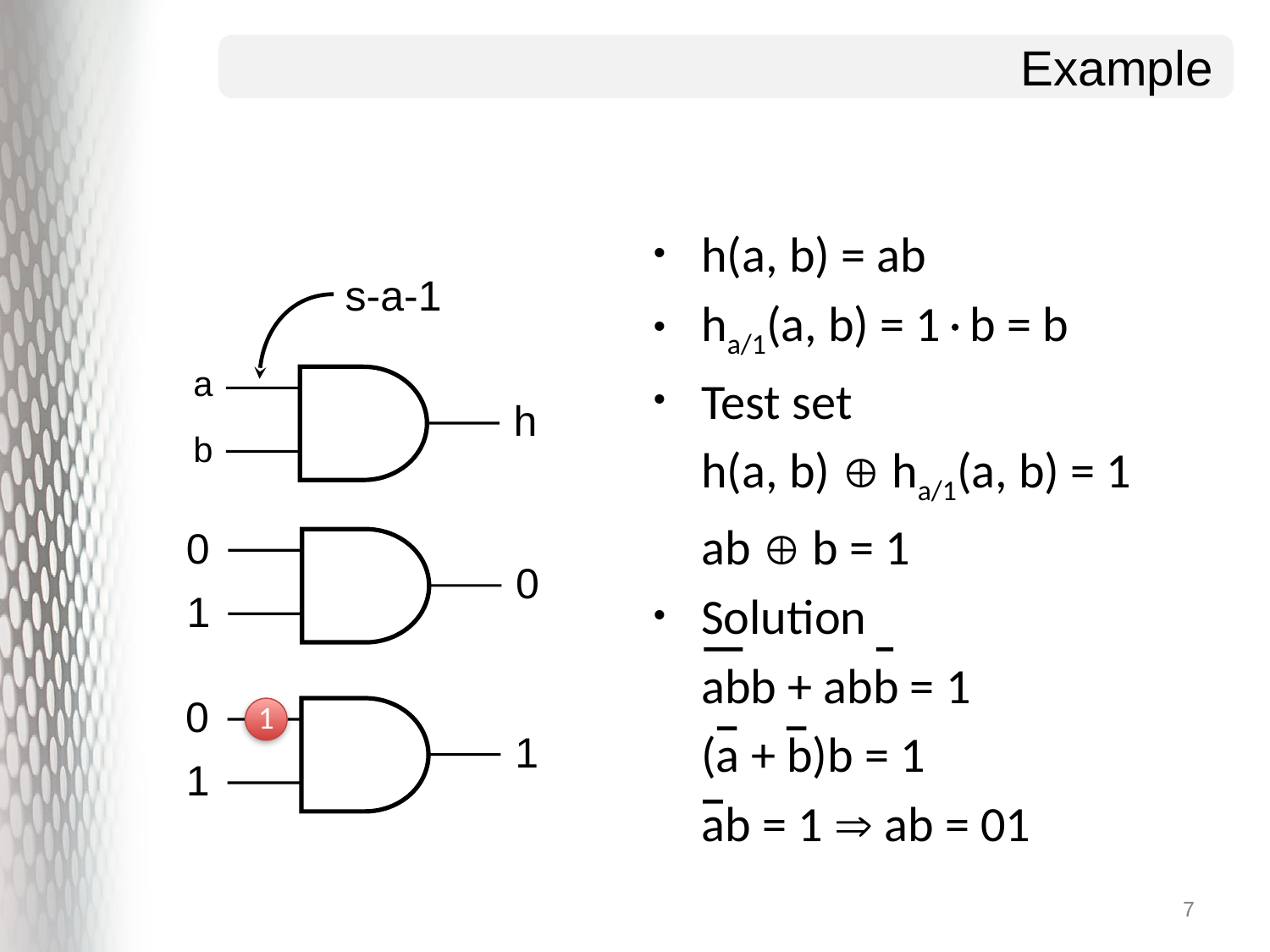

# Example
h(a, b) = ab
ha/1(a, b) = 1⋅b = b
Test set
	h(a, b) ⊕ ha/1(a, b) = 1
	ab ⊕ b = 1
Solution
	abb + abb = 1
	(a + b)b = 1
	ab = 1 ⇒ ab = 01
s-a-1

a

h
b

0

0
1

0

1

1

1